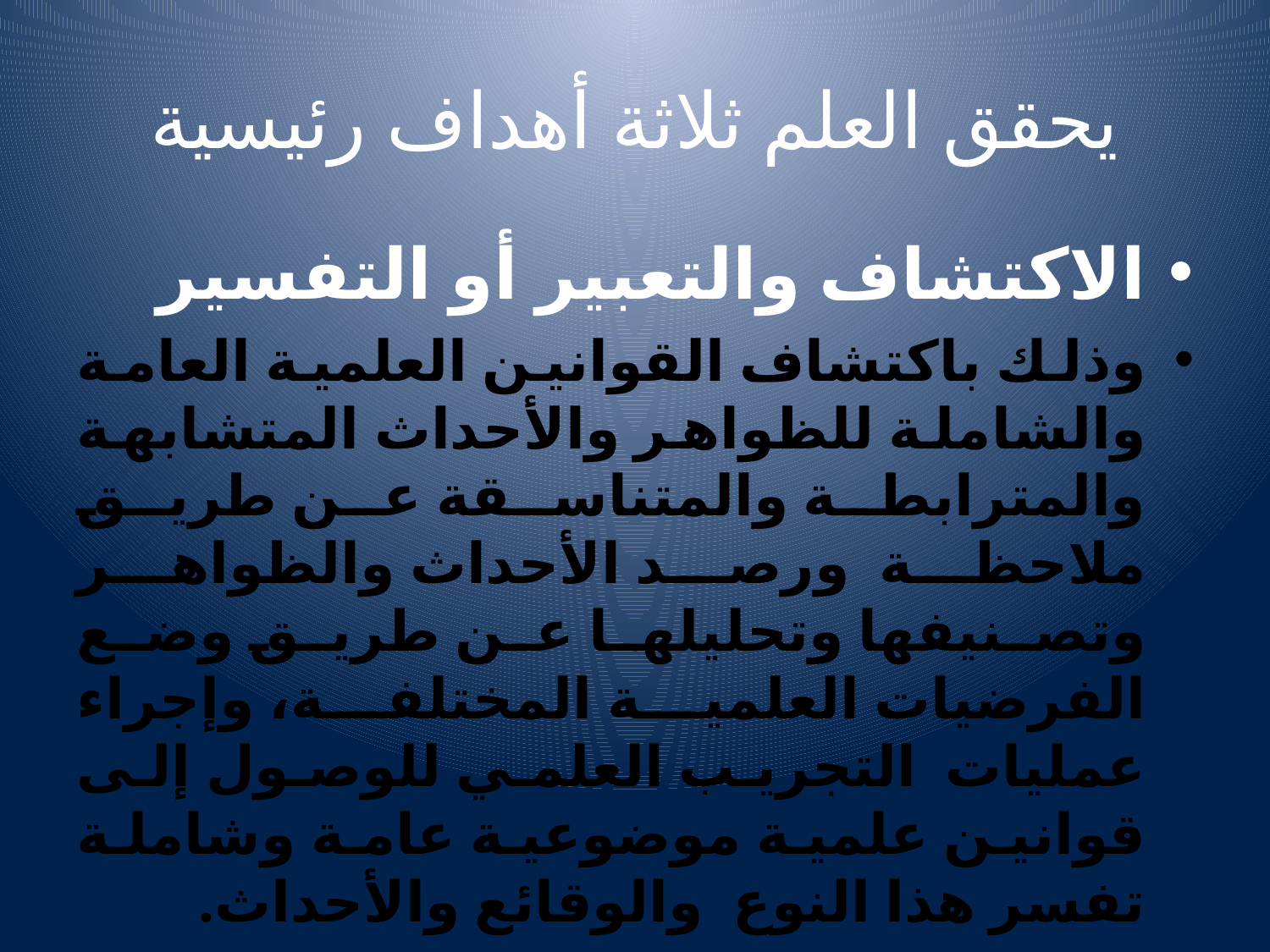

# يحقق العلم ثلاثة أهداف رئيسية
الاكتشاف والتعبير أو التفسير
وذلك باكتشاف القوانين العلمية العامة والشاملة للظواهر والأحداث المتشابهة والمترابطة والمتناسقة عن طريق ملاحظة  ورصد الأحداث والظواهر وتصنيفها وتحليلها عن طريق وضع الفرضيات العلمية المختلفة، وإجراء عمليات  التجريب العلمي للوصول إلى قوانين علمية موضوعية عامة وشاملة تفسر هذا النوع  والوقائع والأحداث.